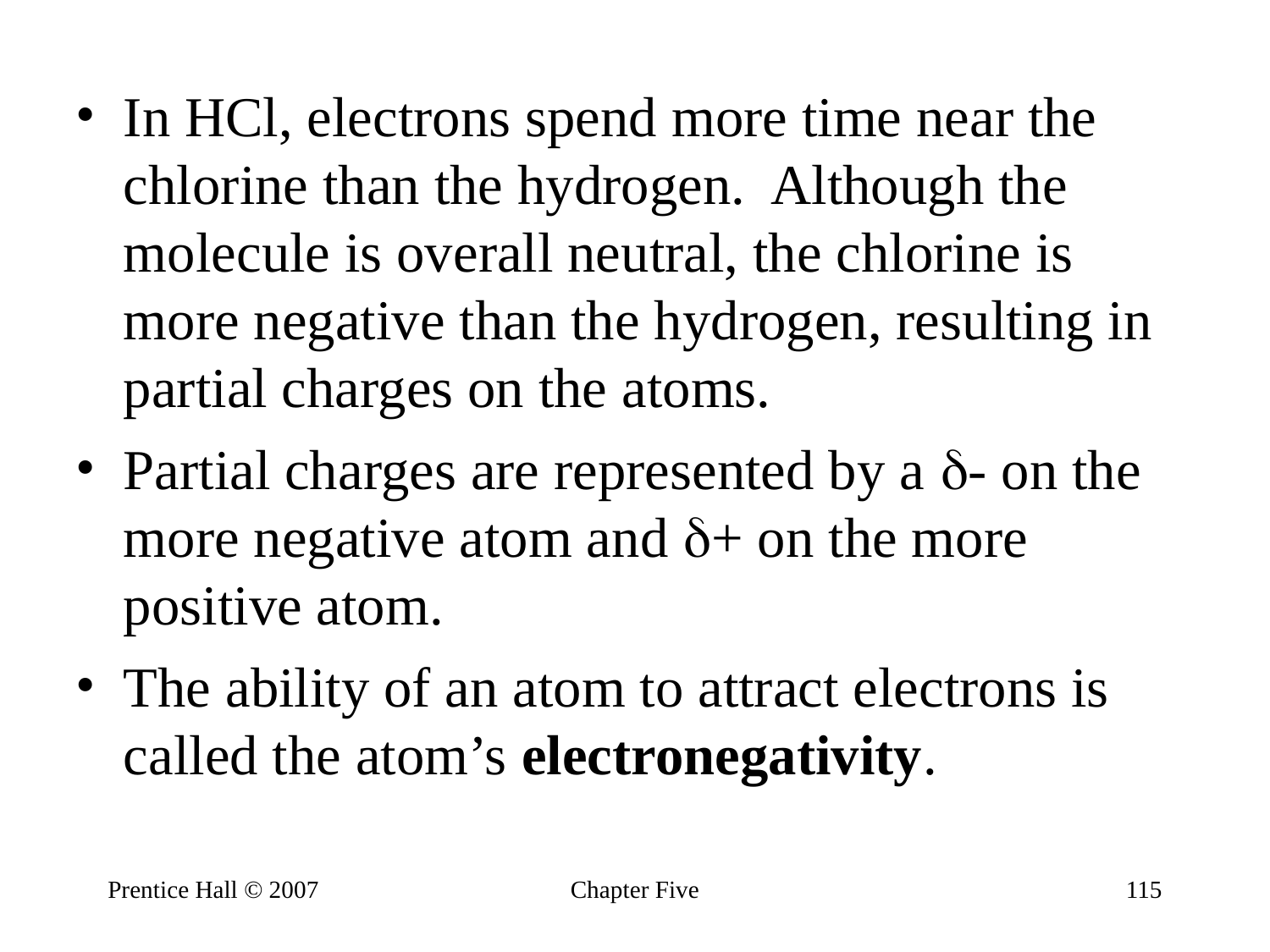

In HCl, electrons spend more time near the chlorine than the hydrogen.  Although the molecule is overall neutral, the chlorine is more negative than the hydrogen, resulting in partial charges on the atoms.
Partial charges are represented by a δ- on the more negative atom and δ+ on the more positive atom.
The ability of an atom to attract electrons is called the atom’s electronegativity.
Prentice Hall © 2007
Chapter Five
115